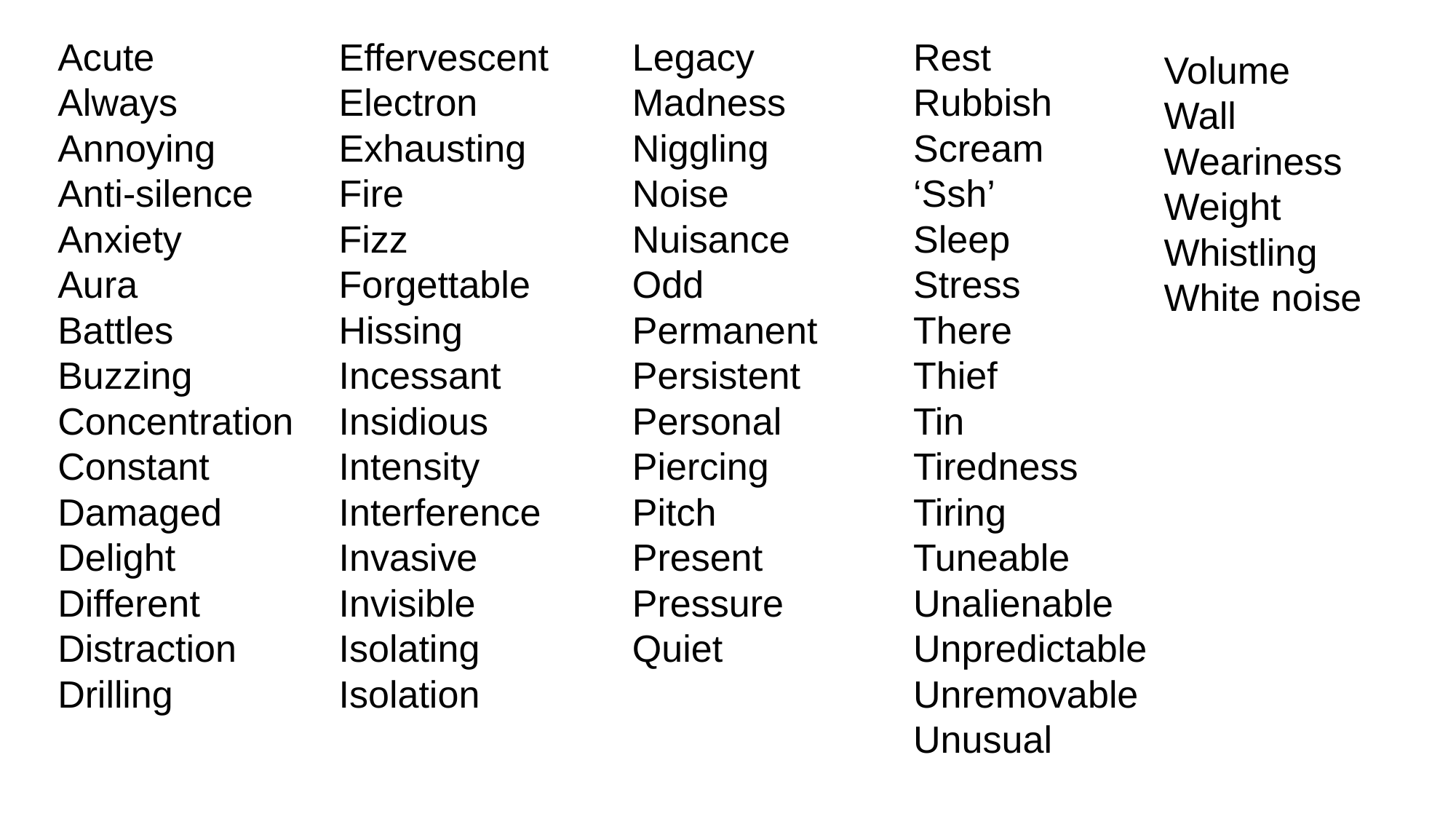

Rest
Rubbish
Scream
‘Ssh’
Sleep
Stress
There
Thief
Tin
Tiredness
Tiring
Tuneable
Unalienable
Unpredictable
Unremovable
Unusual

Effervescent
Electron
Exhausting
Fire
Fizz
Forgettable
Hissing
Incessant
Insidious
Intensity
Interference
Invasive
Invisible
Isolating
Isolation
Legacy
Madness
Niggling
Noise
Nuisance
Odd
Permanent
Persistent
Personal
Piercing
Pitch
Present
Pressure
Quiet

Acute
Always
Annoying
Anti-silence
Anxiety
Aura
Battles
Buzzing
Concentration
Constant
Damaged
Delight
Different
Distraction
Drilling
Volume
Wall
Weariness
Weight
Whistling
White noise